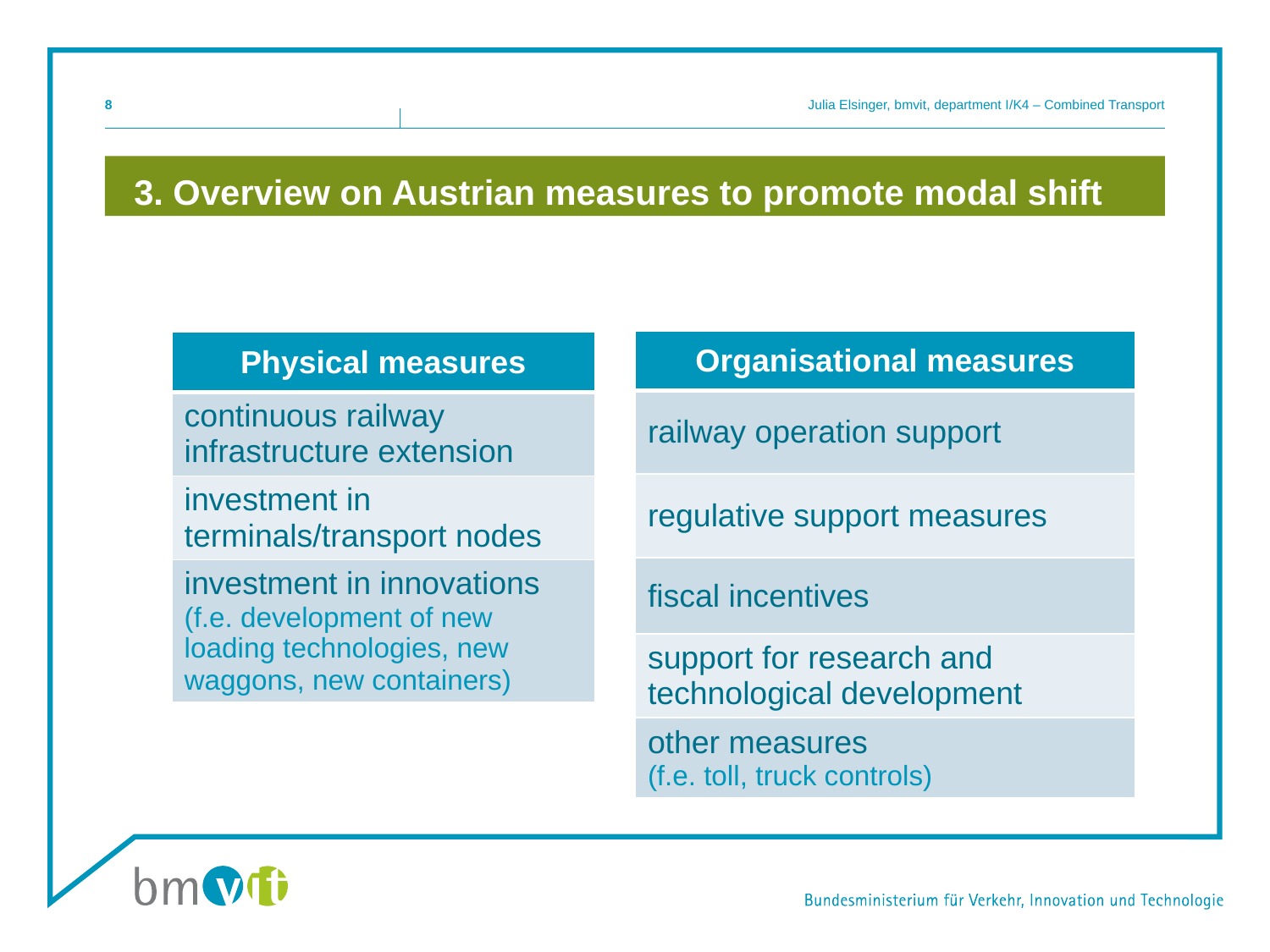

8
Julia Elsinger, bmvit, department I/K4 – Combined Transport
   3. Overview on Austrian measures to promote modal shift
| Organisational measures |
| --- |
| railway operation support |
| regulative support measures |
| fiscal incentives |
| support for research and technological development |
| other measures (f.e. toll, truck controls) |
| Physical measures |
| --- |
| continuous railway infrastructure extension |
| investment in terminals/transport nodes |
| investment in innovations (f.e. development of new loading technologies, new waggons, new containers) |